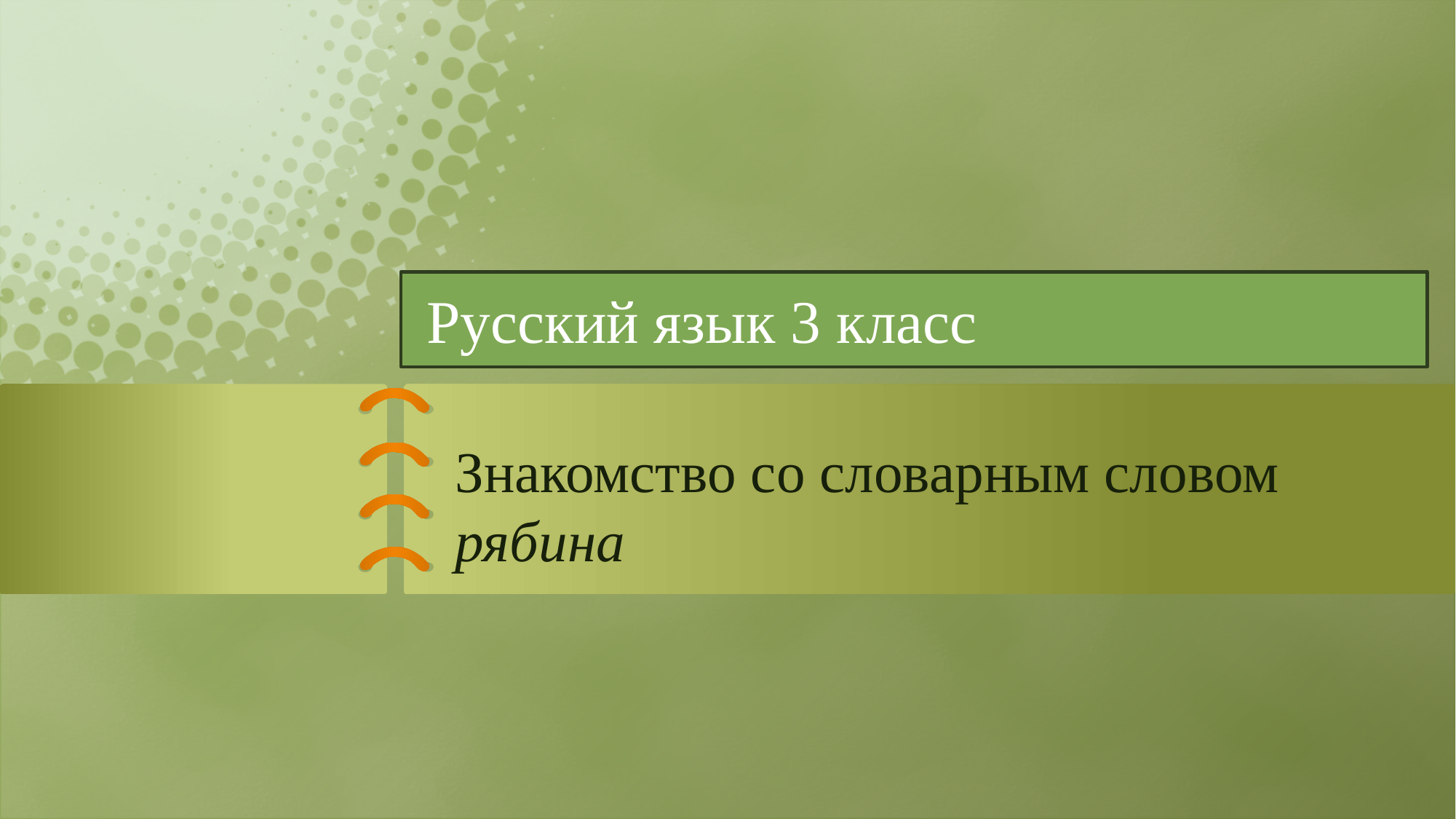

Русский язык 3 класс
# Знакомство со словарным словом
 рябина